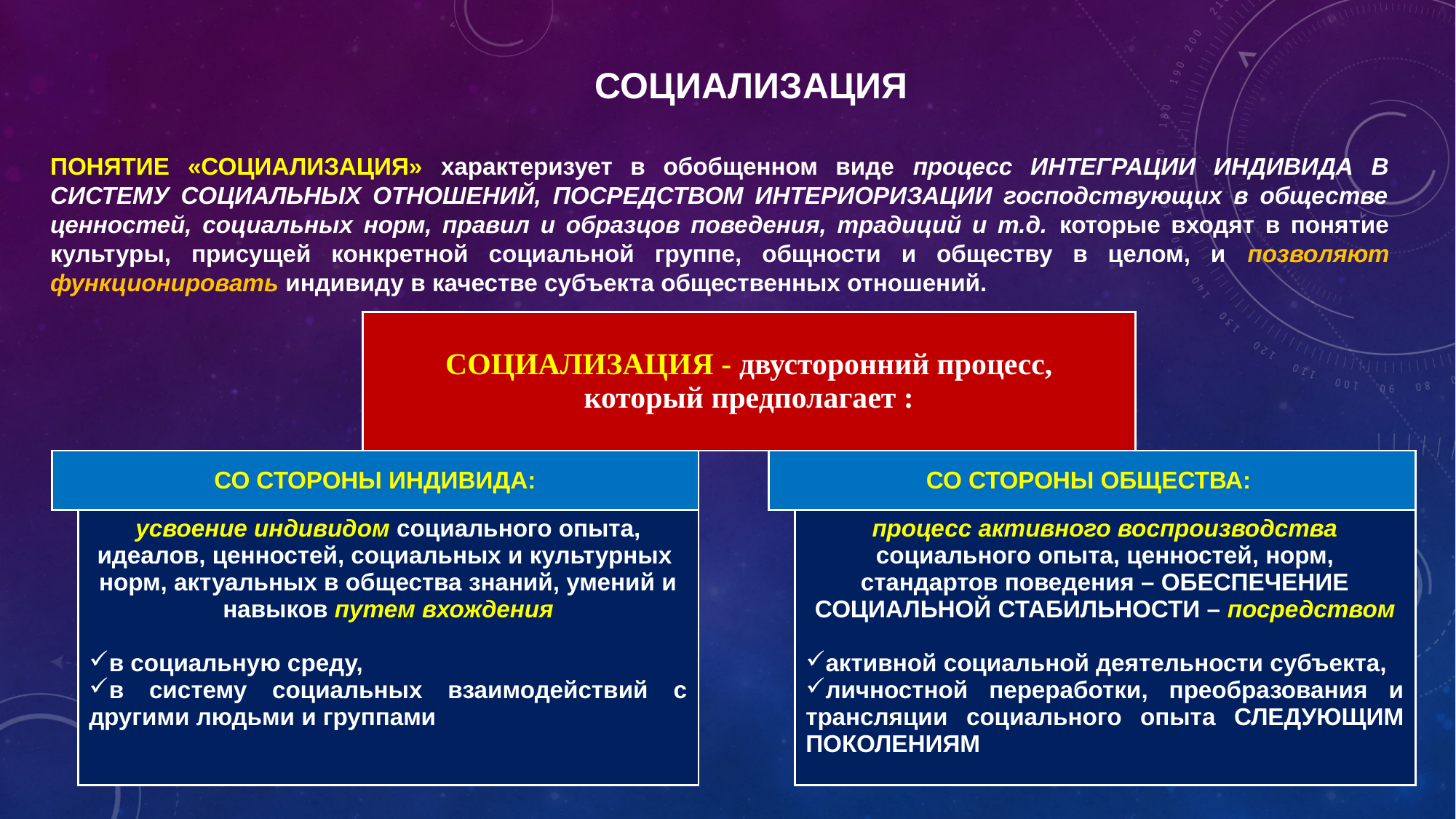

СОЦИАЛИЗАЦИЯ
ПОНЯТИЕ «СОЦИАЛИЗАЦИЯ» характеризует в обобщенном виде процесс ИНТЕГРАЦИИ ИНДИВИДА В СИСТЕМУ СОЦИАЛЬНЫХ ОТНОШЕНИЙ, ПОСРЕДСТВОМ ИНТЕРИОРИЗАЦИИ господствующих в обществе ценностей, социальных норм, правил и образцов поведения, традиций и т.д. которые входят в понятие культуры, присущей конкретной социальной группе, общности и обществу в целом, и позволяют функционировать индивиду в качестве субъекта общественных отношений.
|  |  |  | СОЦИАЛИЗАЦИЯ - двусторонний процесс, который предполагает : |  |  |  |  |
| --- | --- | --- | --- | --- | --- | --- | --- |
| СО СТОРОНЫ ИНДИВИДА: |  |  |  |  | СО СТОРОНЫ ОБЩЕСТВА: |  |  |
|  | усвоение индивидом социального опыта, идеалов, ценностей, социальных и культурных норм, актуальных в общества знаний, умений и навыков путем вхождения в социальную среду, в систему социальных взаимодействий с другими людьми и группами |  |  |  |  | процесс активного воспроизводства социального опыта, ценностей, норм, стандартов поведения – ОБЕСПЕЧЕНИЕ СОЦИАЛЬНОЙ СТАБИЛЬНОСТИ – посредством активной социальной деятельности субъекта, личностной переработки, преобразования и трансляции социального опыта СЛЕДУЮЩИМ ПОКОЛЕНИЯМ |  |